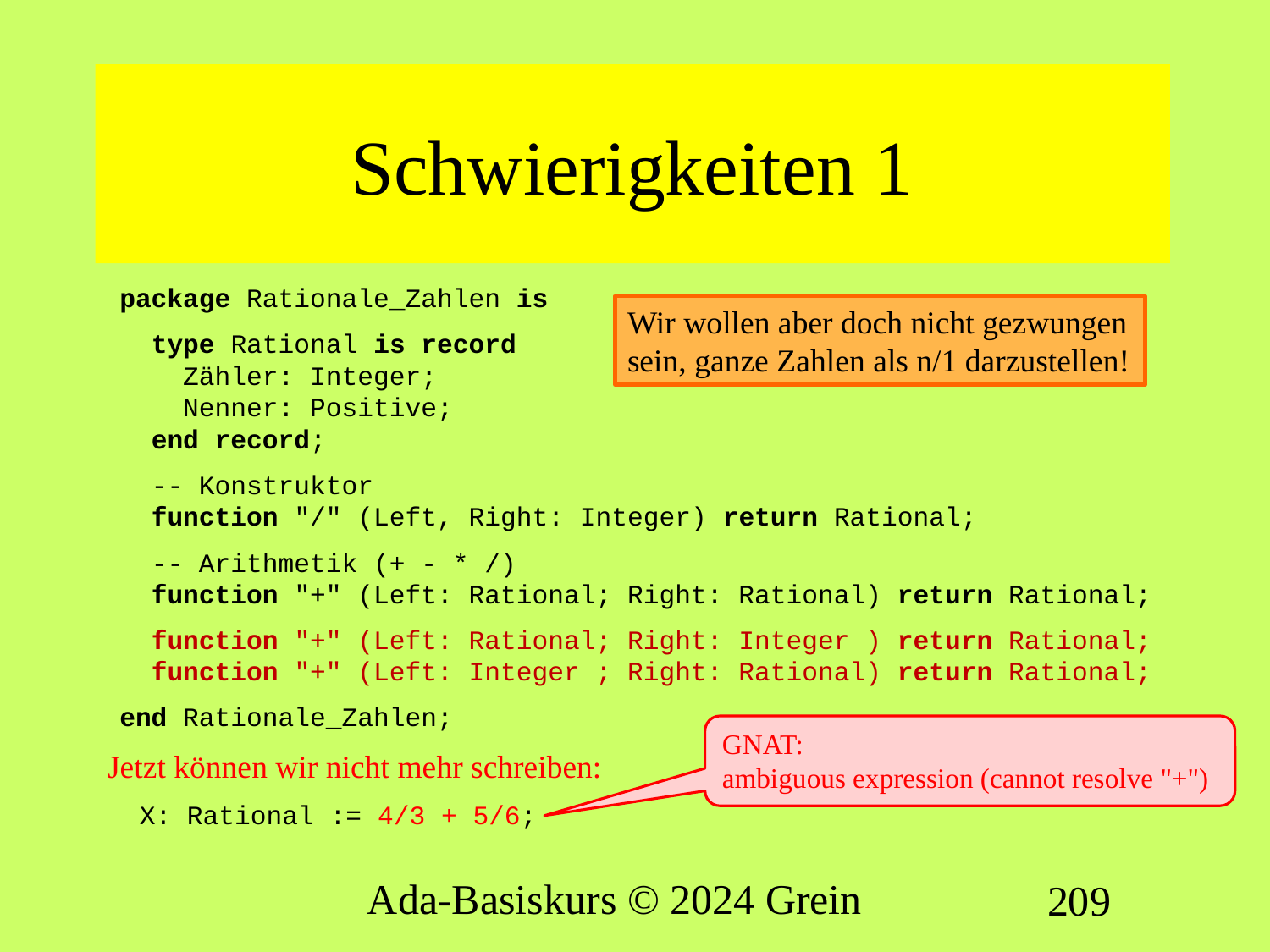

# Schwierigkeiten 1
package Rationale_Zahlen is
  type Rational is record
    Zähler: Integer;
    Nenner: Positive;
  end record;
  -- Konstruktor
  function "/" (Left, Right: Integer) return Rational;
  -- Arithmetik (+ - * /)
  function "+" (Left: Rational; Right: Rational) return Rational;
  function "+" (Left: Rational; Right: Integer ) return Rational;
  function "+" (Left: Integer ; Right: Rational) return Rational;
end Rationale_Zahlen;
Jetzt können wir nicht mehr schreiben:
  X: Rational := 4/3 + 5/6;
Wir wollen aber doch nicht gezwungen sein, ganze Zahlen als n/1 darzustellen!
GNAT:
ambiguous expression (cannot resolve "+")
Ada-Basiskurs © 2024 Grein
209